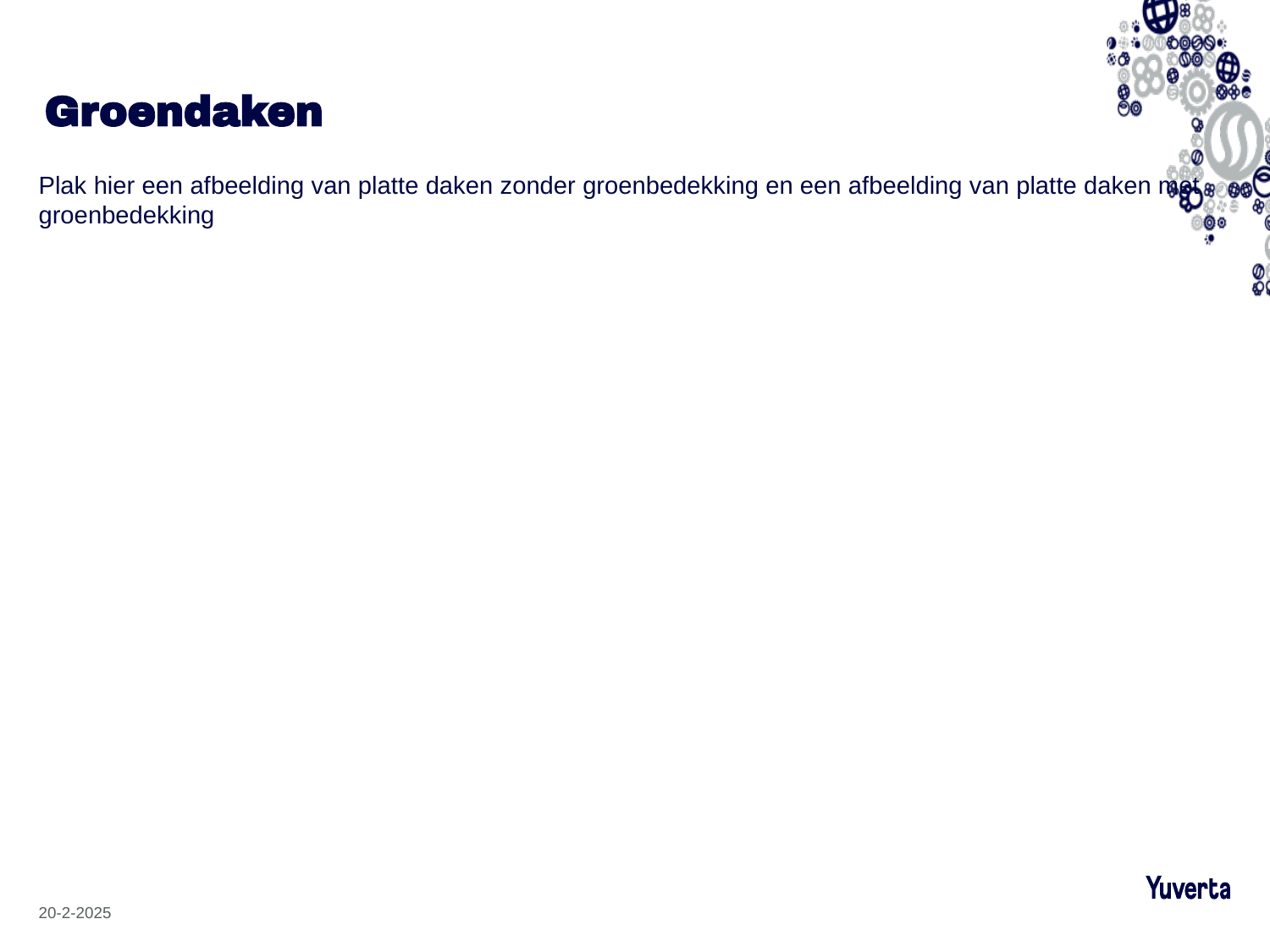

# Groendaken
Plak hier een afbeelding van platte daken zonder groenbedekking en een afbeelding van platte daken met groenbedekking

20-2-2025